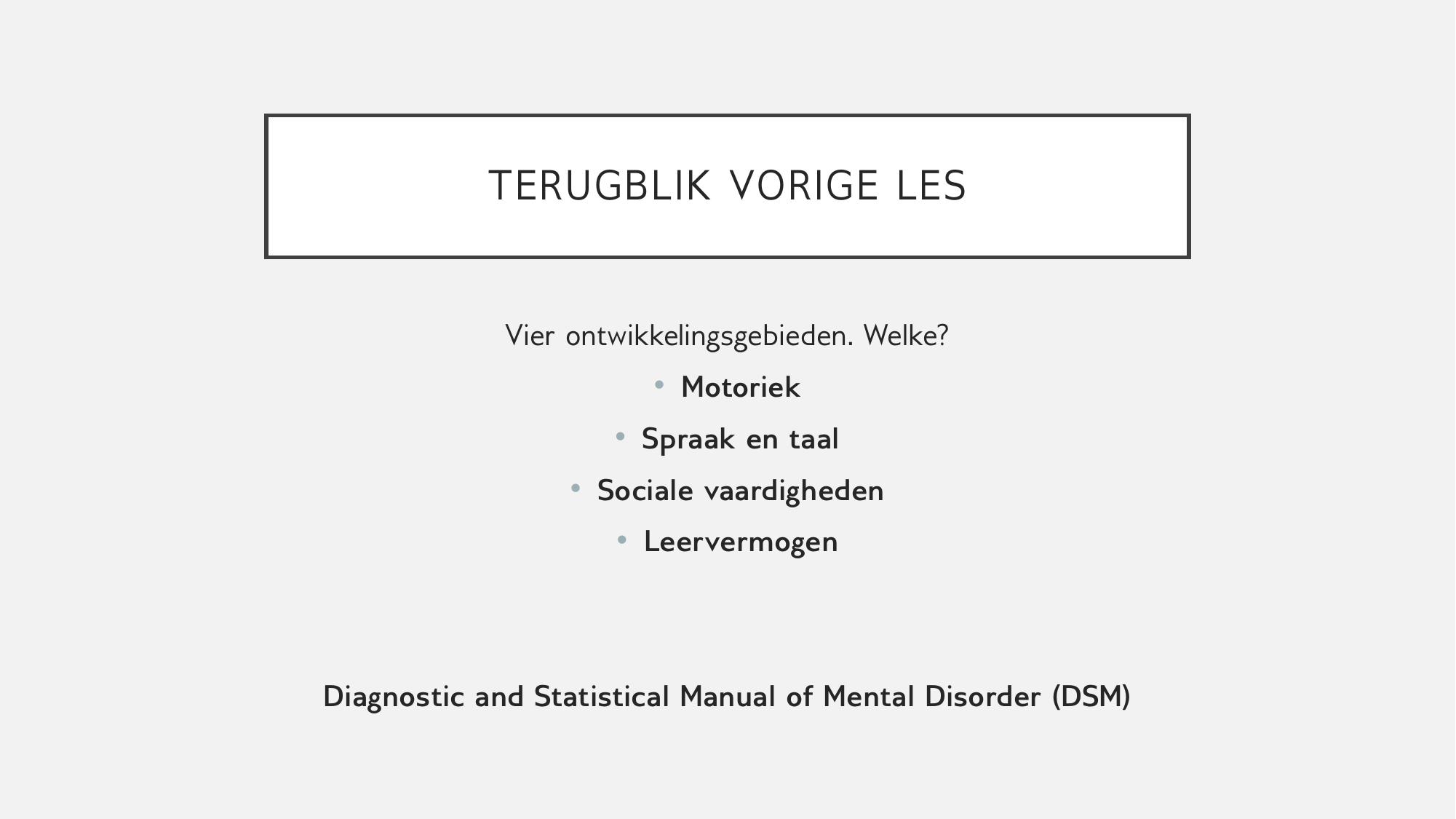

# Terugblik vorige les
Vier ontwikkelingsgebieden. Welke?
Motoriek
Spraak en taal
Sociale vaardigheden
Leervermogen

Diagnostic and Statistical Manual of Mental Disorder (DSM)